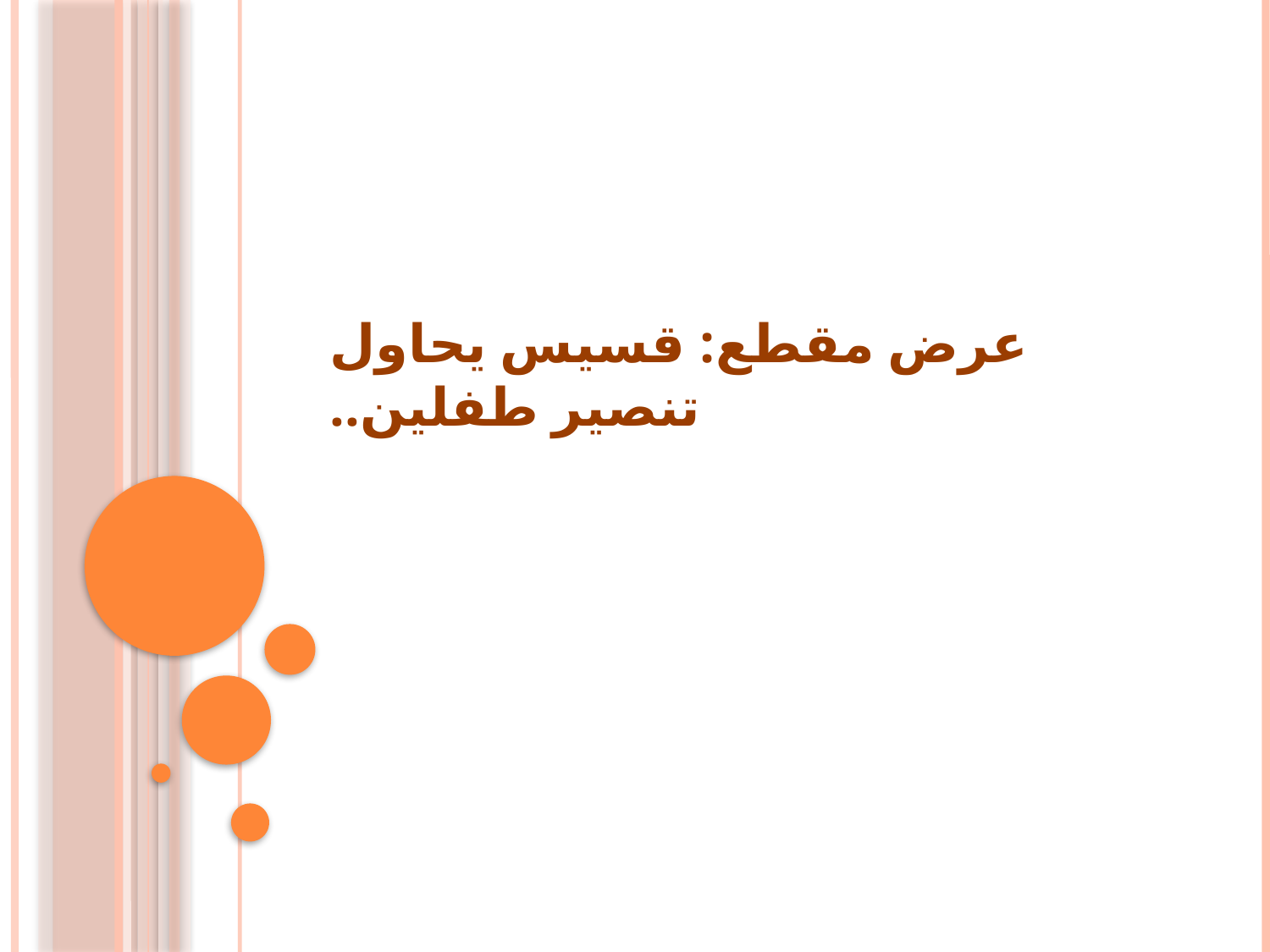

# عرض مقطع: قسيس يحاول تنصير طفلين..